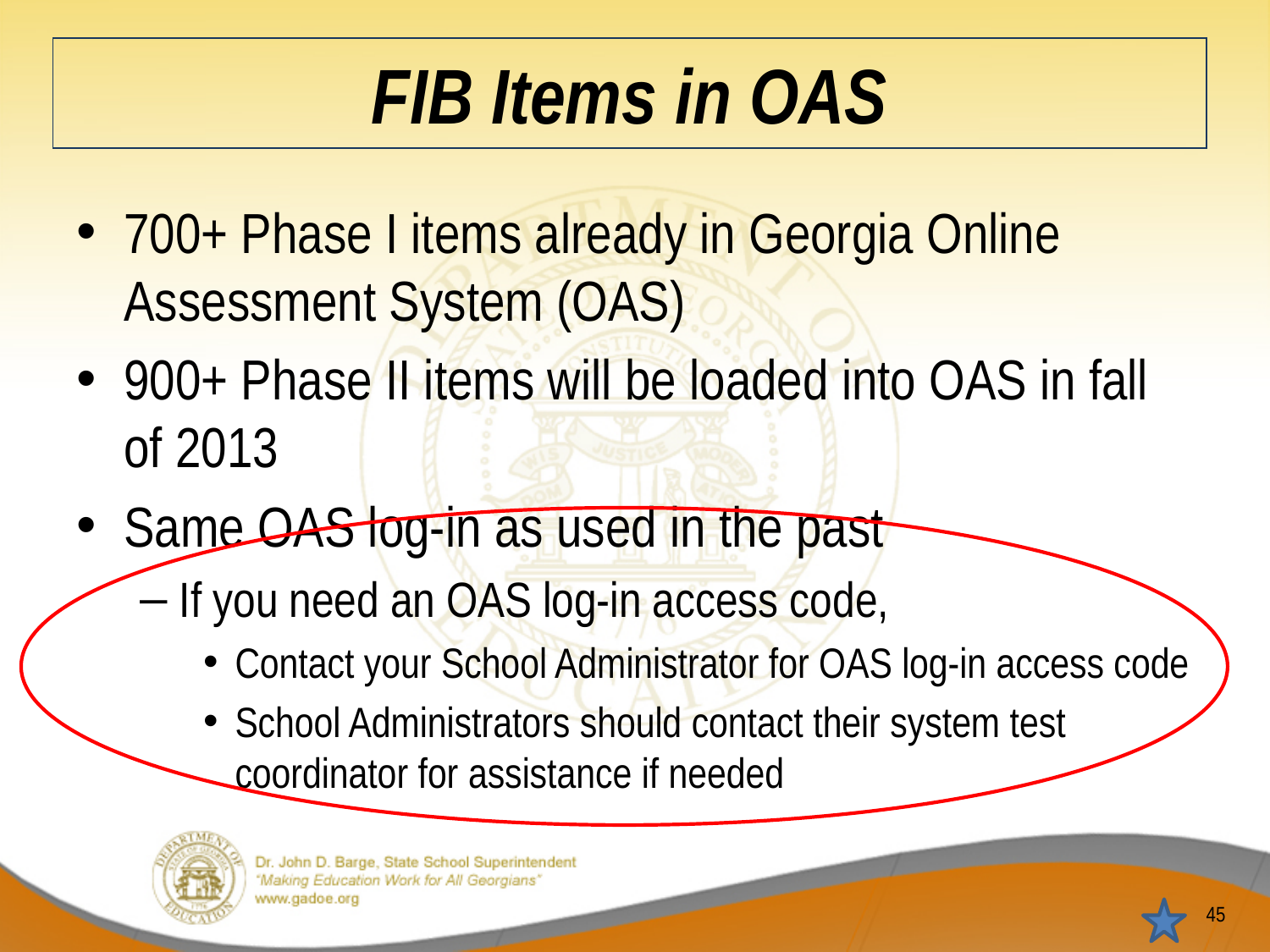

# FIB Items in OAS
700+ Phase I items already in Georgia Online Assessment System (OAS)
900+ Phase II items will be loaded into OAS in fall of 2013
Same OAS log-in as used in the past
If you need an OAS log-in access code,
Contact your School Administrator for OAS log-in access code
School Administrators should contact their system test coordinator for assistance if needed

45